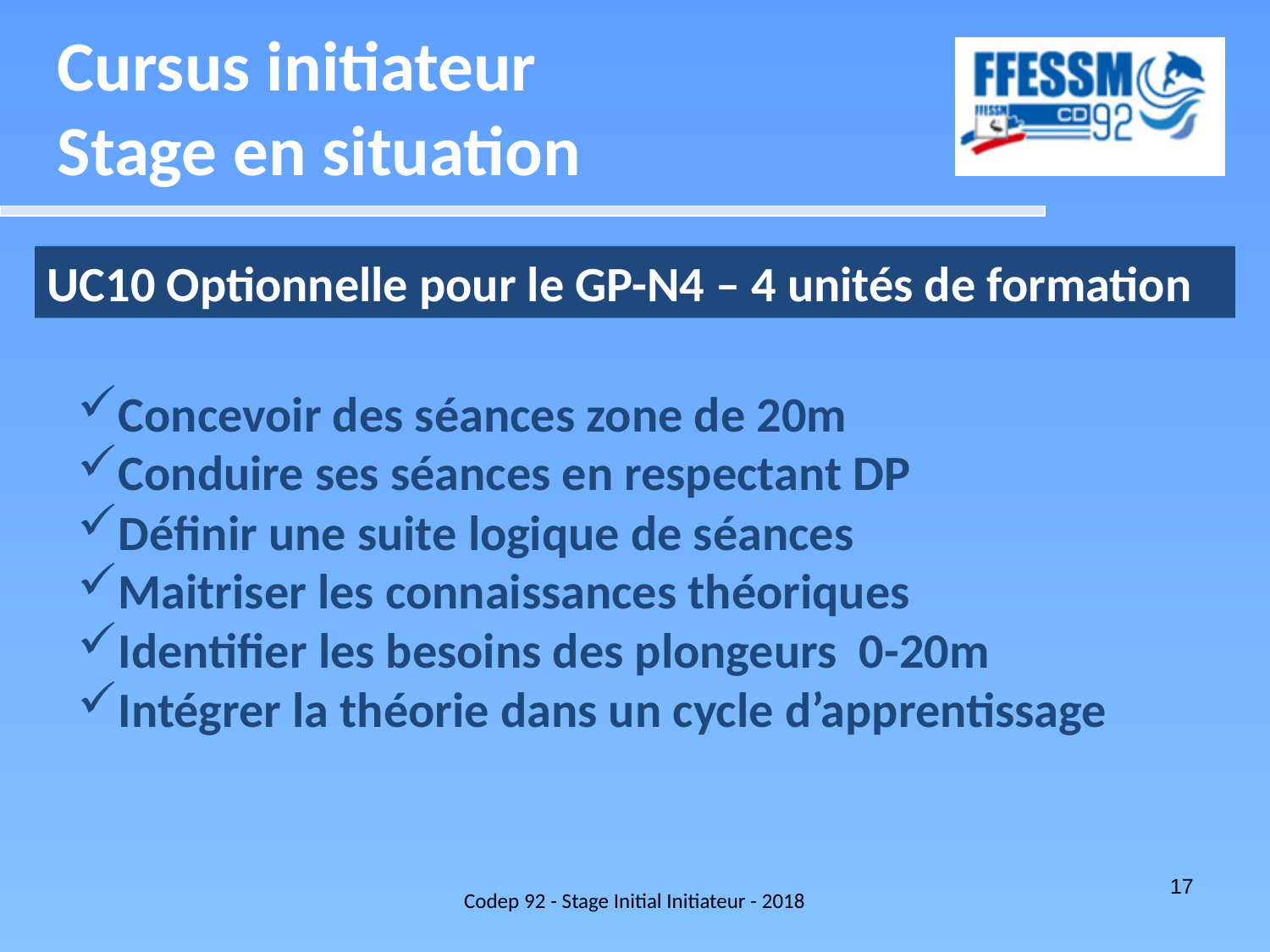

Cursus initiateur
Stage en situation
UC10 Optionnelle pour le GP-N4 – 4 unités de formation
Concevoir des séances zone de 20m
Conduire ses séances en respectant DP
Définir une suite logique de séances
Maitriser les connaissances théoriques
Identifier les besoins des plongeurs  0-20m
Intégrer la théorie dans un cycle d’apprentissage
Codep 92 - Stage Initial Initiateur - 2018
17